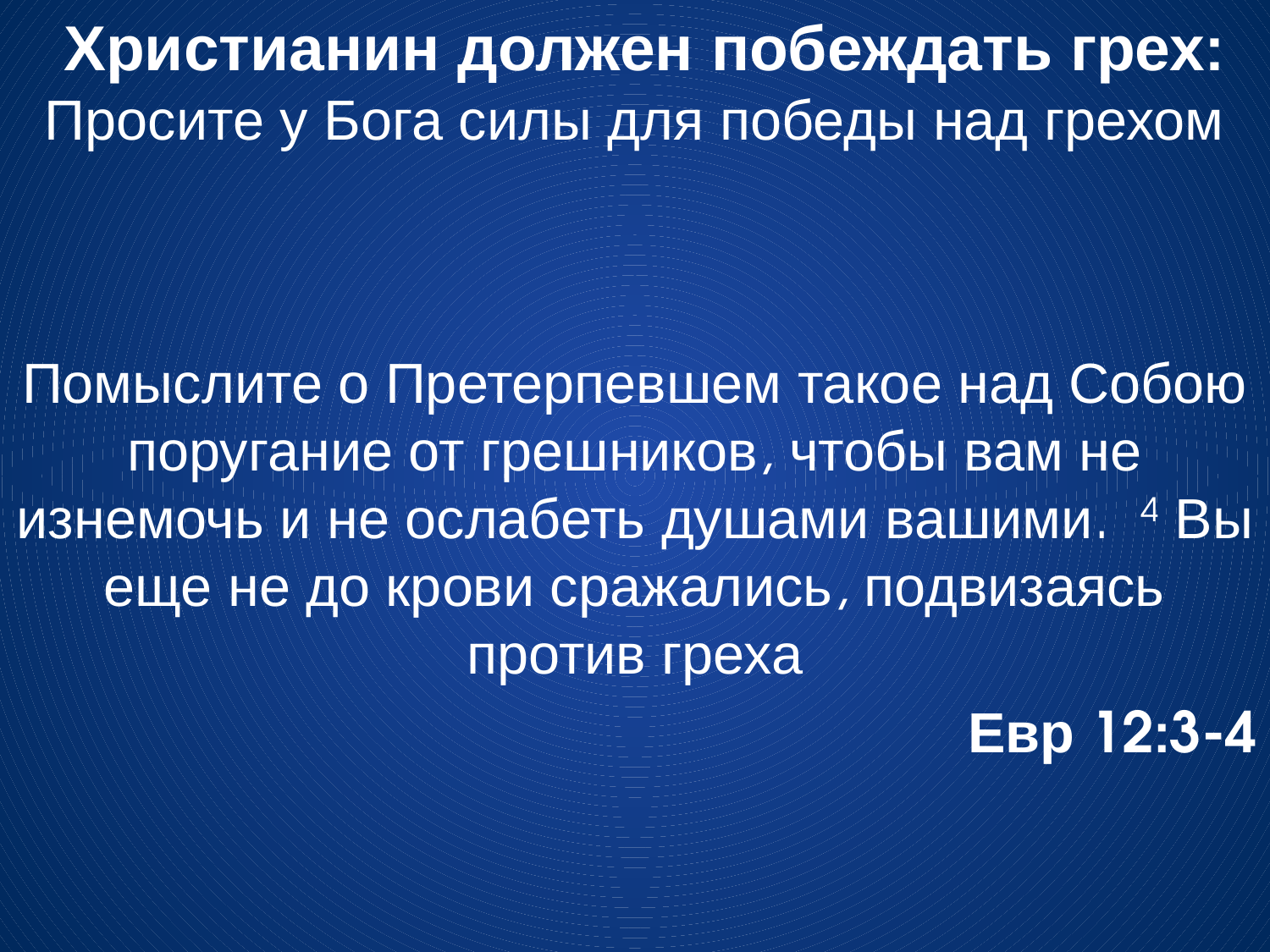

# Христианин должен побеждать грех: Просите у Бога силы для победы над грехом
Помыслите о Претерпевшем такое над Собою поругание от грешников, чтобы вам не изнемочь и не ослабеть душами вашими.  4 Вы еще не до крови сражались, подвизаясь против греха
Евр 12:3-4